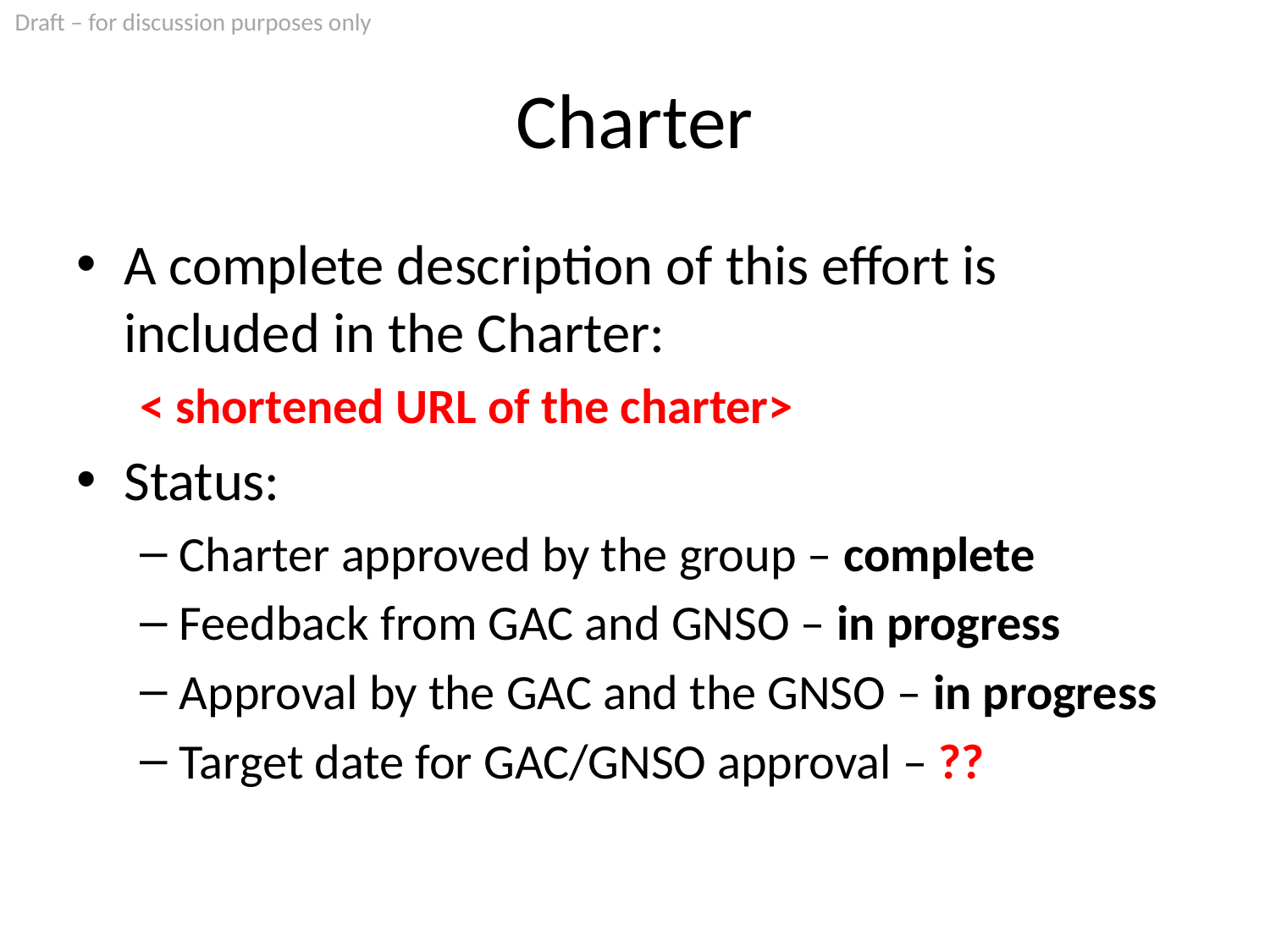

# Charter
A complete description of this effort is included in the Charter:
< shortened URL of the charter>
Status:
Charter approved by the group – complete
Feedback from GAC and GNSO – in progress
Approval by the GAC and the GNSO – in progress
Target date for GAC/GNSO approval – ??